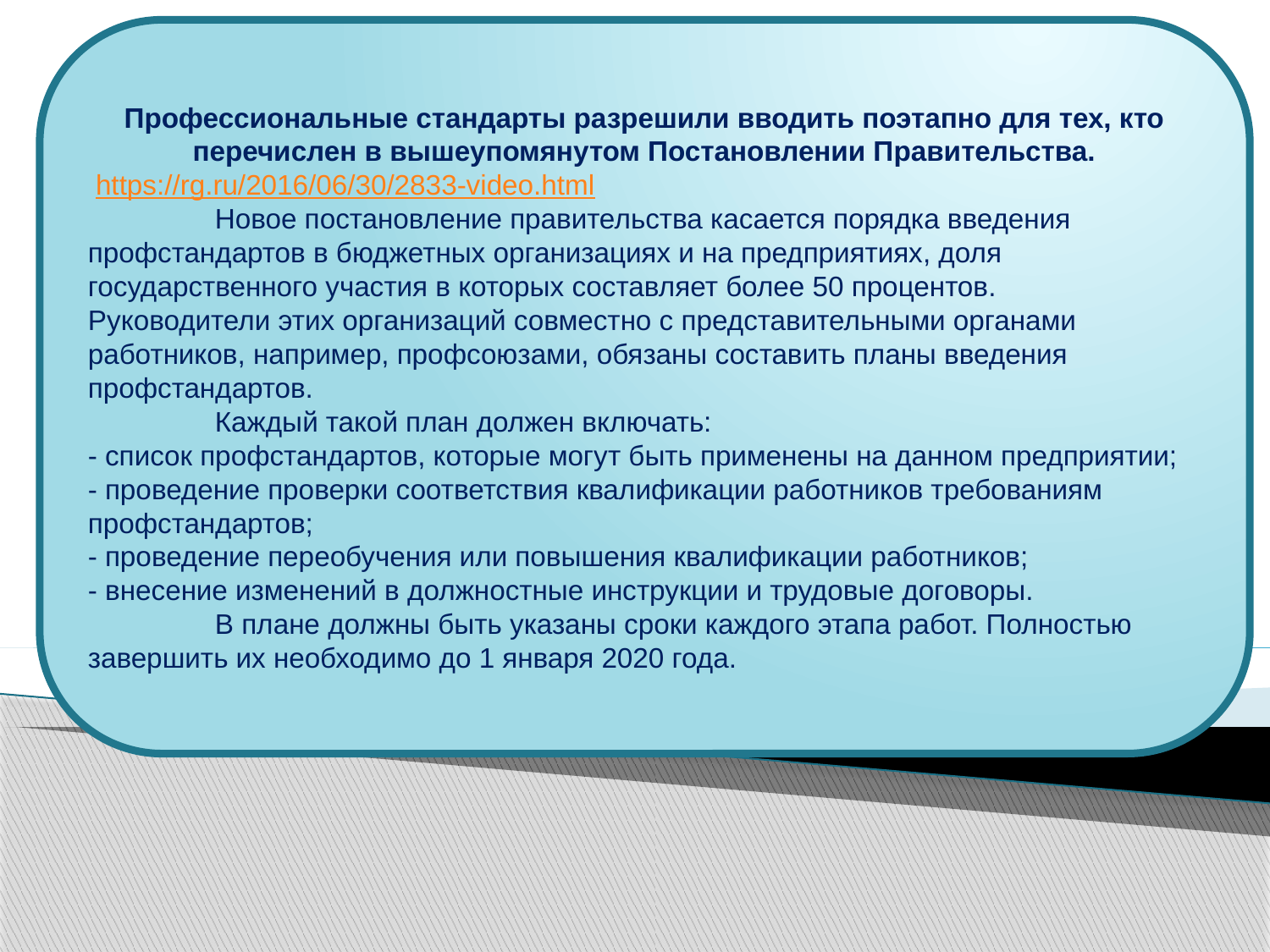

Профессиональные стандарты разрешили вводить поэтапно для тех, кто перечислен в вышеупомянутом Постановлении Правительства.
 https://rg.ru/2016/06/30/2833-video.html
	Новое постановление правительства касается порядка введения профстандартов в бюджетных организациях и на предприятиях, доля государственного участия в которых составляет более 50 процентов. 	Руководители этих организаций совместно с представительными органами работников, например, профсоюзами, обязаны составить планы введения профстандартов.
	Каждый такой план должен включать:
- список профстандартов, которые могут быть применены на данном предприятии;
- проведение проверки соответствия квалификации работников требованиям профстандартов;
- проведение переобучения или повышения квалификации работников;
- внесение изменений в должностные инструкции и трудовые договоры.
	В плане должны быть указаны сроки каждого этапа работ. Полностью завершить их необходимо до 1 января 2020 года.